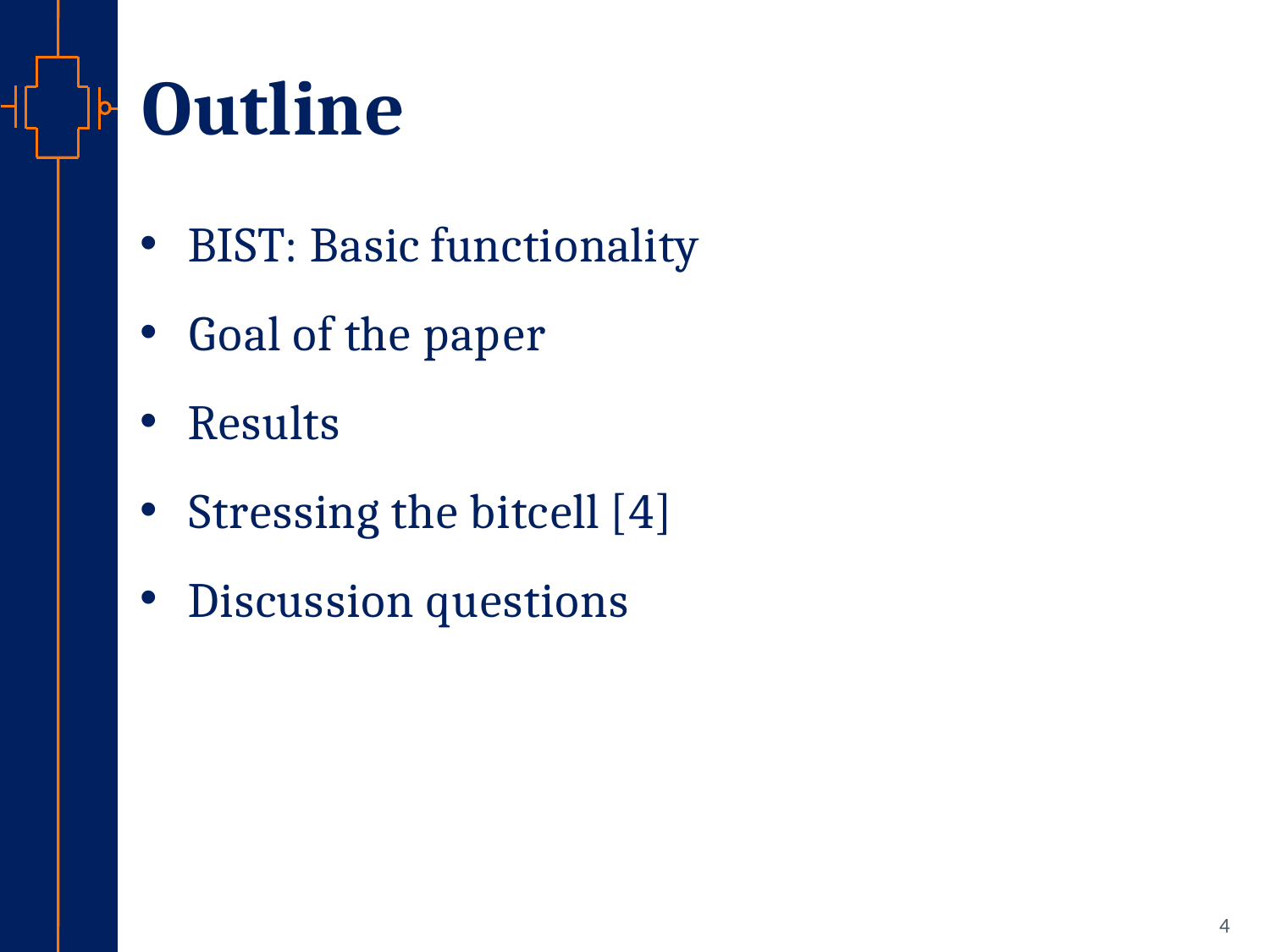

# Outline
BIST: Basic functionality
Goal of the paper
Results
Stressing the bitcell [4]
Discussion questions

4